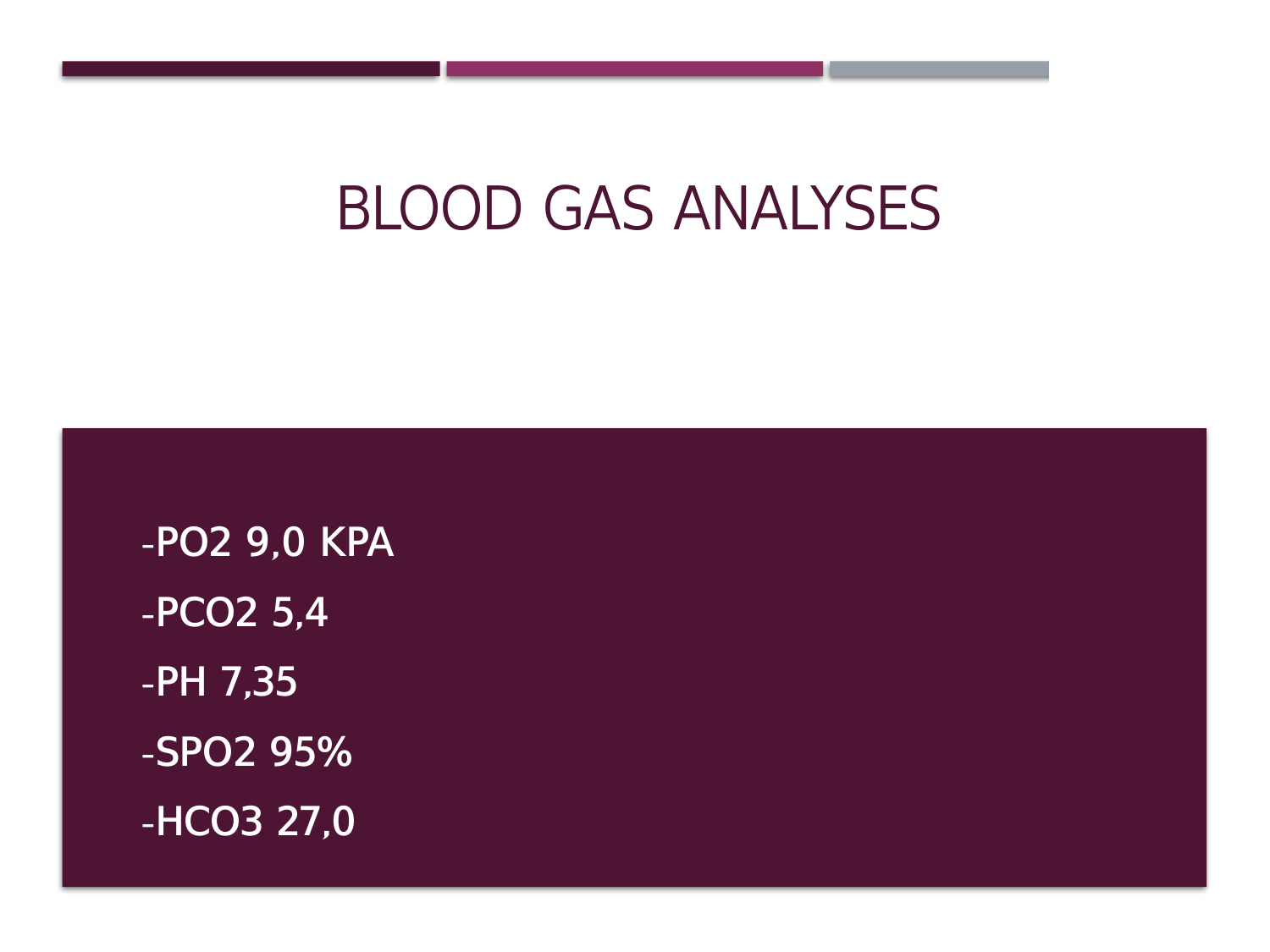

# BLOOD GAS ANALYSES

-pO2 9,0 kPa
-pCO2 5,4
-pH 7,35
-SpO2 95%
-HCO3 27,0